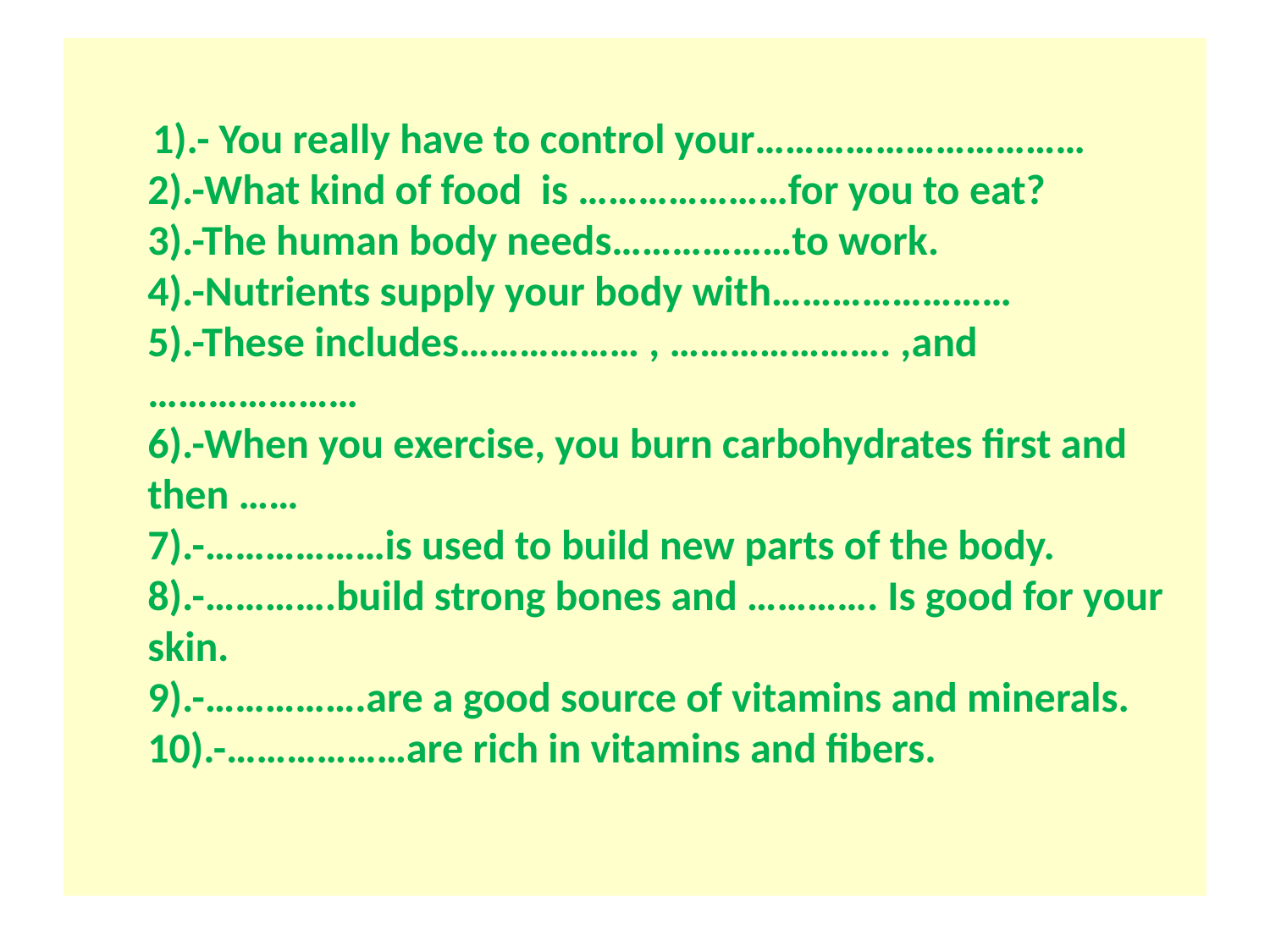

# 1).- You really have to control your…………………………… 2).-What kind of food  is …………………for you to eat? 3).-The human body needs………………to work. 4).-Nutrients supply your body with…………………… 5).-These includes……………… , …………………. ,and ………………… 6).-When you exercise, you burn carbohydrates first and then …… 7).-………………is used to build new parts of the body. 8).-………….build strong bones and …………. Is good for your skin. 9).-…………….are a good source of vitamins and minerals. 10).-………………are rich in vitamins and fibers.